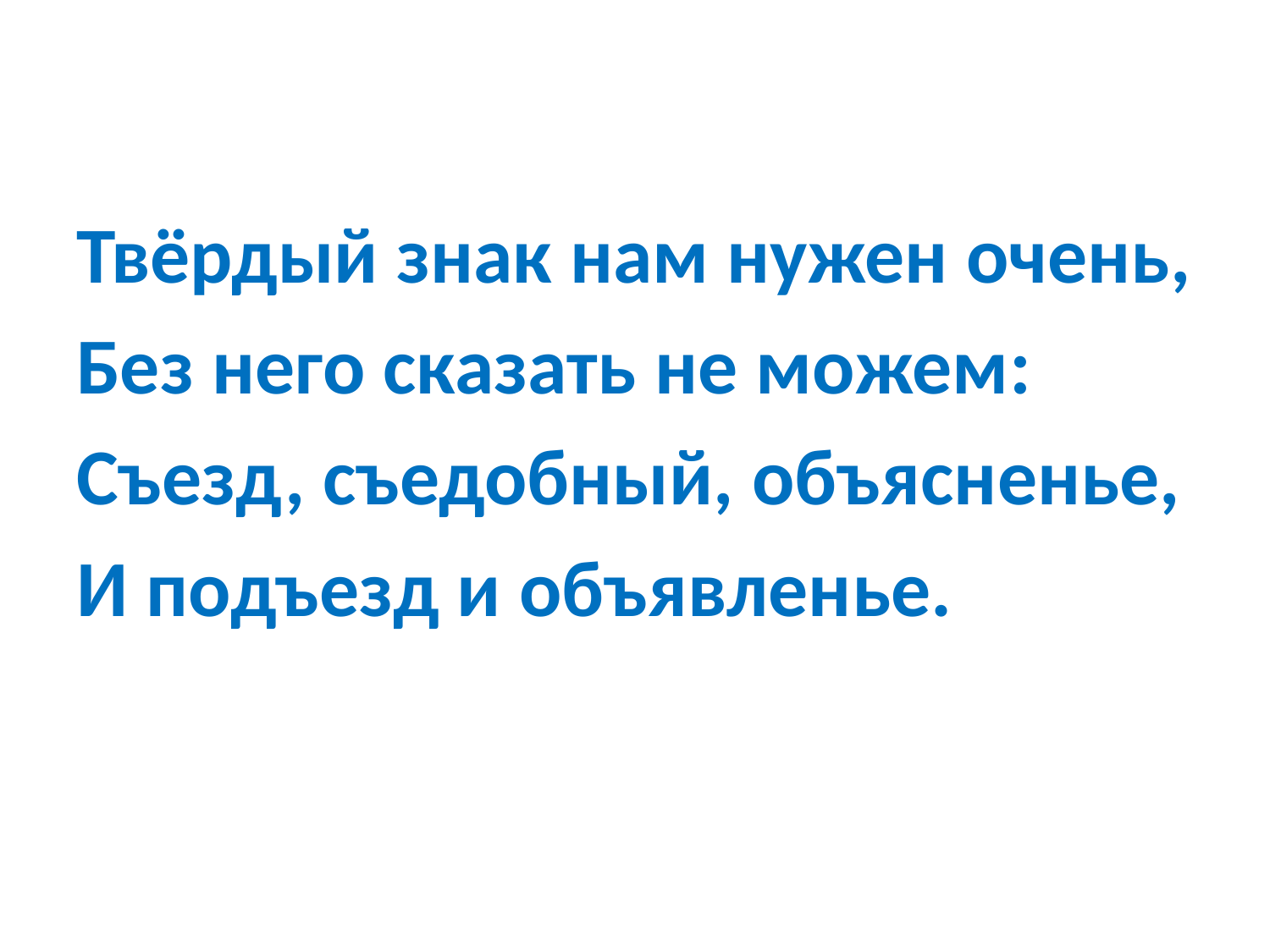

#

Твёрдый знак нам нужен очень,
Без него сказать не можем:
Съезд, съедобный, объясненье,
И подъезд и объявленье.